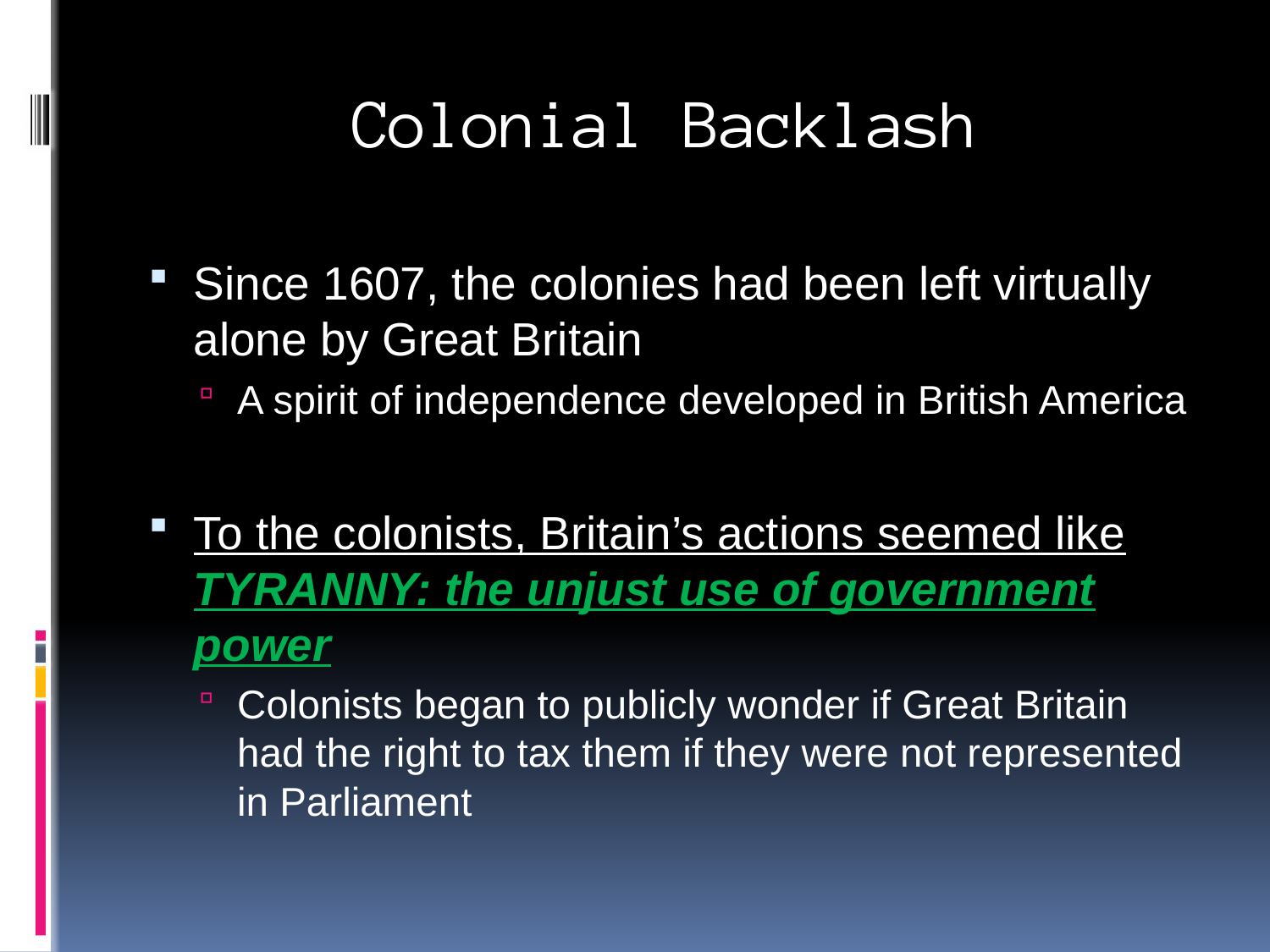

# Colonial Backlash
Since 1607, the colonies had been left virtually alone by Great Britain
A spirit of independence developed in British America

To the colonists, Britain’s actions seemed like TYRANNY: the unjust use of government power
Colonists began to publicly wonder if Great Britain had the right to tax them if they were not represented in Parliament